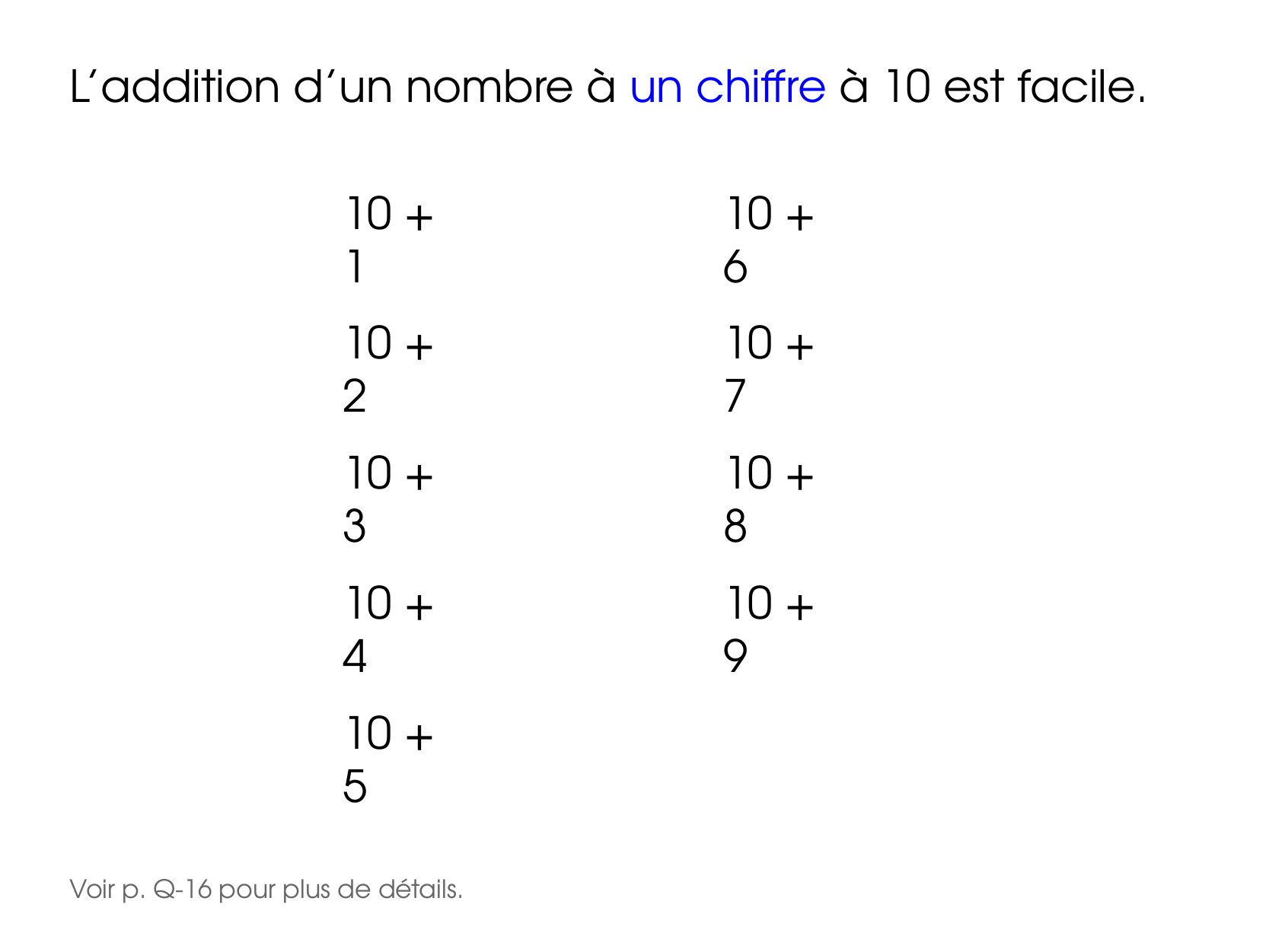

L’addition d’un nombre à un chiffre à 10 est facile.
10 + 1
10 + 6
10 + 2
10 + 7
10 + 3
10 + 8
10 + 4
10 + 9
10 + 5
Voir p. Q-16 pour plus de détails.